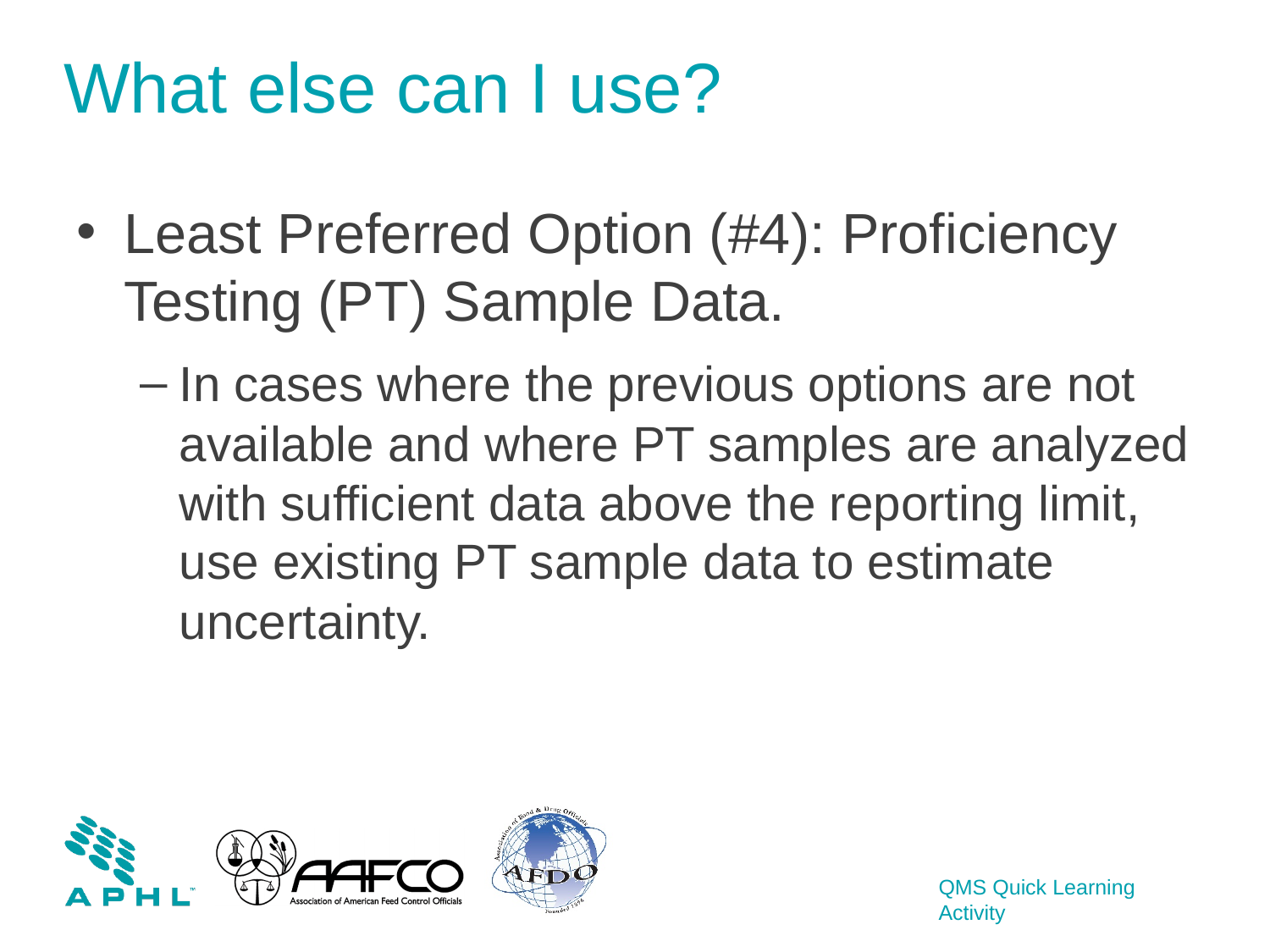

# What else can I use?
Least Preferred Option (#4): Proficiency Testing (PT) Sample Data.
In cases where the previous options are not available and where PT samples are analyzed with sufficient data above the reporting limit, use existing PT sample data to estimate uncertainty.